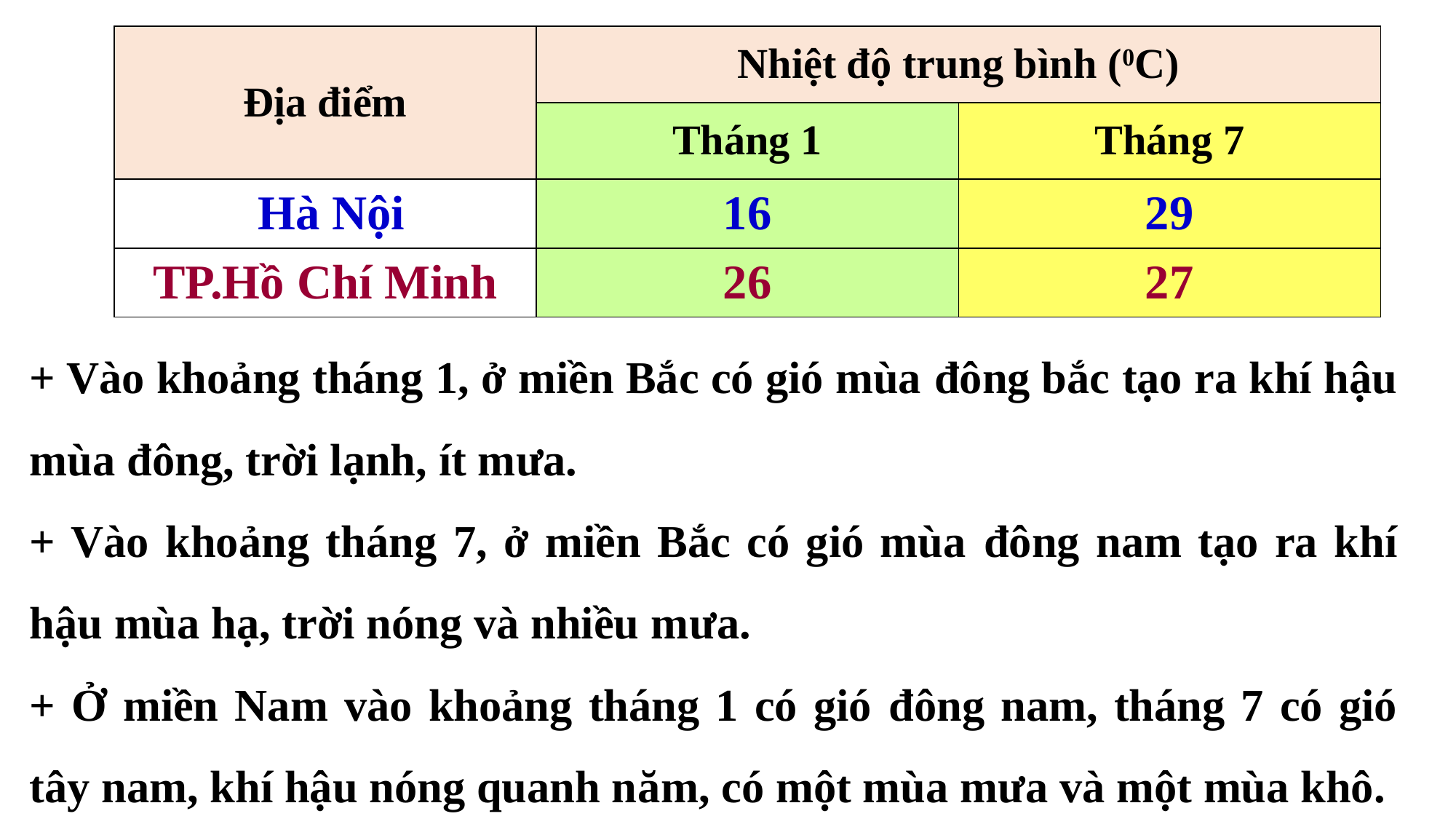

| Địa điểm | Nhiệt độ trung bình (0C) |  |
| --- | --- | --- |
|  | Tháng 1 | Tháng 7 |
| Hà Nội | 16 | 29 |
| TP.Hồ Chí Minh | 26 | 27 |
+ Vào khoảng tháng 1, ở miền Bắc có gió mùa đông bắc tạo ra khí hậu mùa đông, trời lạnh, ít mưa.
+ Vào khoảng tháng 7, ở miền Bắc có gió mùa đông nam tạo ra khí hậu mùa hạ, trời nóng và nhiều mưa.
+ Ở miền Nam vào khoảng tháng 1 có gió đông nam, tháng 7 có gió tây nam, khí hậu nóng quanh năm, có một mùa mưa và một mùa khô.